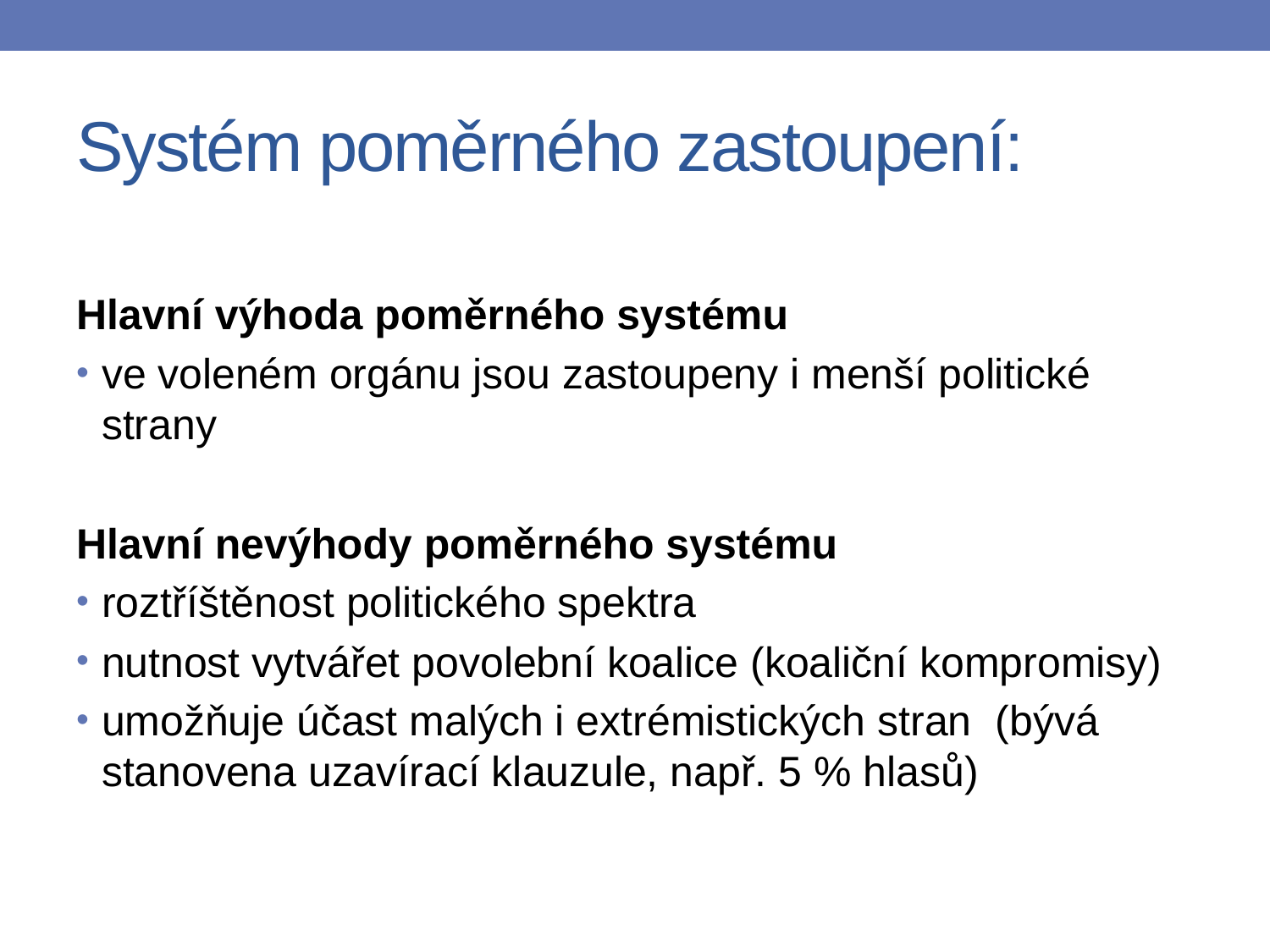

# Systém poměrného zastoupení:

Hlavní výhoda poměrného systému
ve voleném orgánu jsou zastoupeny i menší politické strany

Hlavní nevýhody poměrného systému
roztříštěnost politického spektra
nutnost vytvářet povolební koalice (koaliční kompromisy)
umožňuje účast malých i extrémistických stran  (bývá stanovena uzavírací klauzule, např. 5 % hlasů)